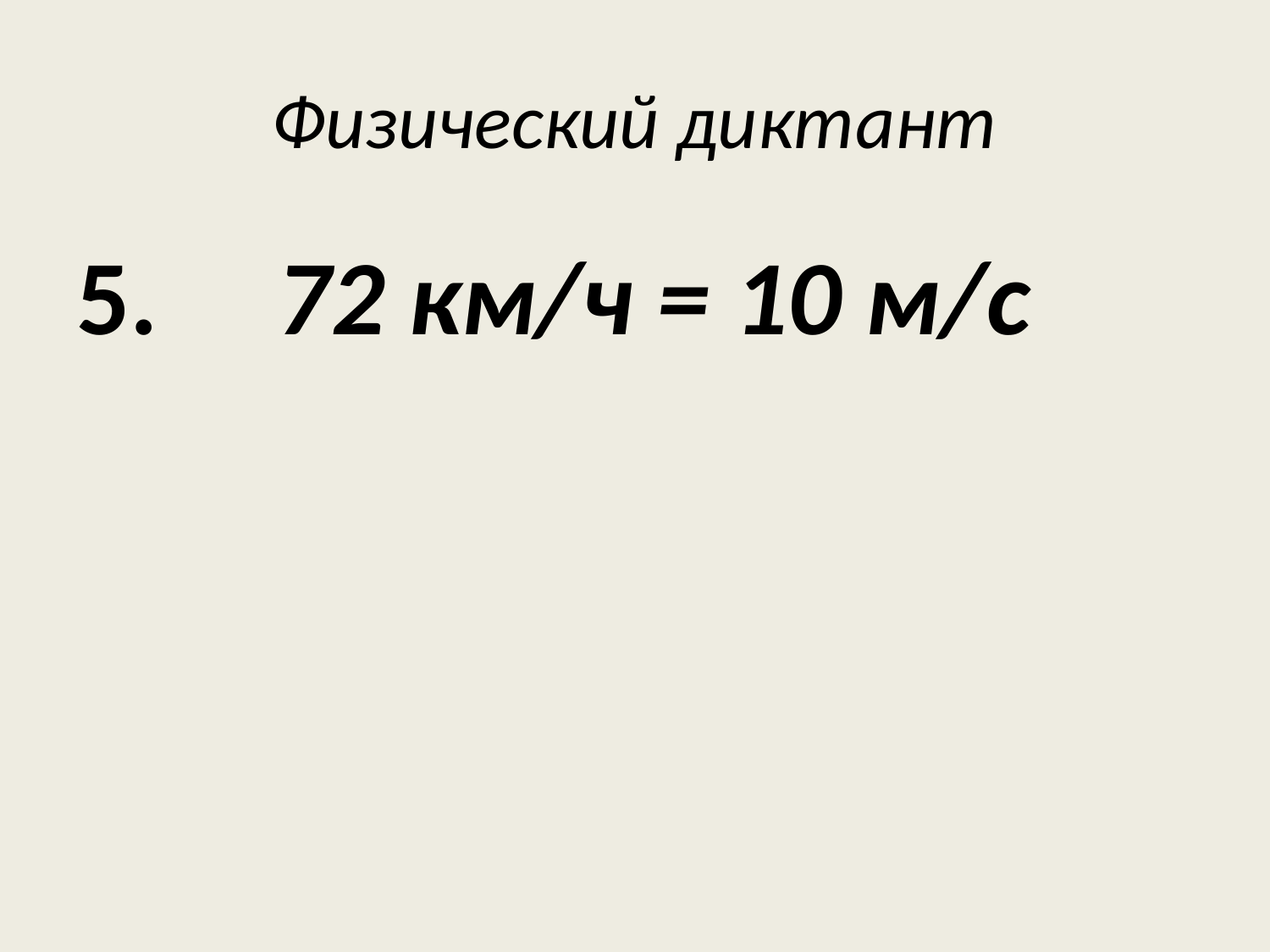

# Физический диктант
5.     72 км/ч = 10 м/с